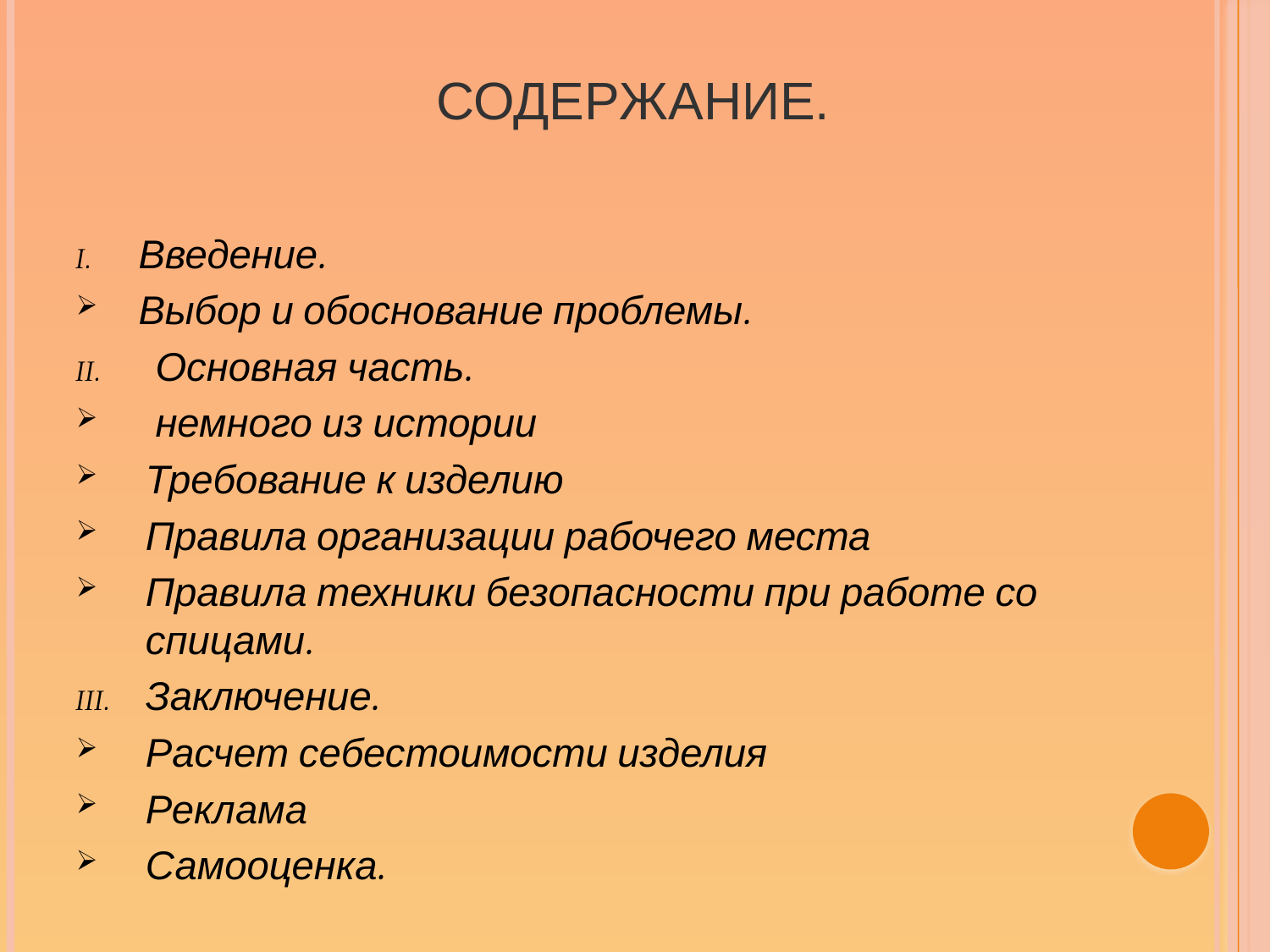

# Содержание.
Введение.
Выбор и обоснование проблемы.
 Основная часть.
 немного из истории
Требование к изделию
Правила организации рабочего места
Правила техники безопасности при работе со спицами.
Заключение.
Расчет себестоимости изделия
Реклама
Самооценка.